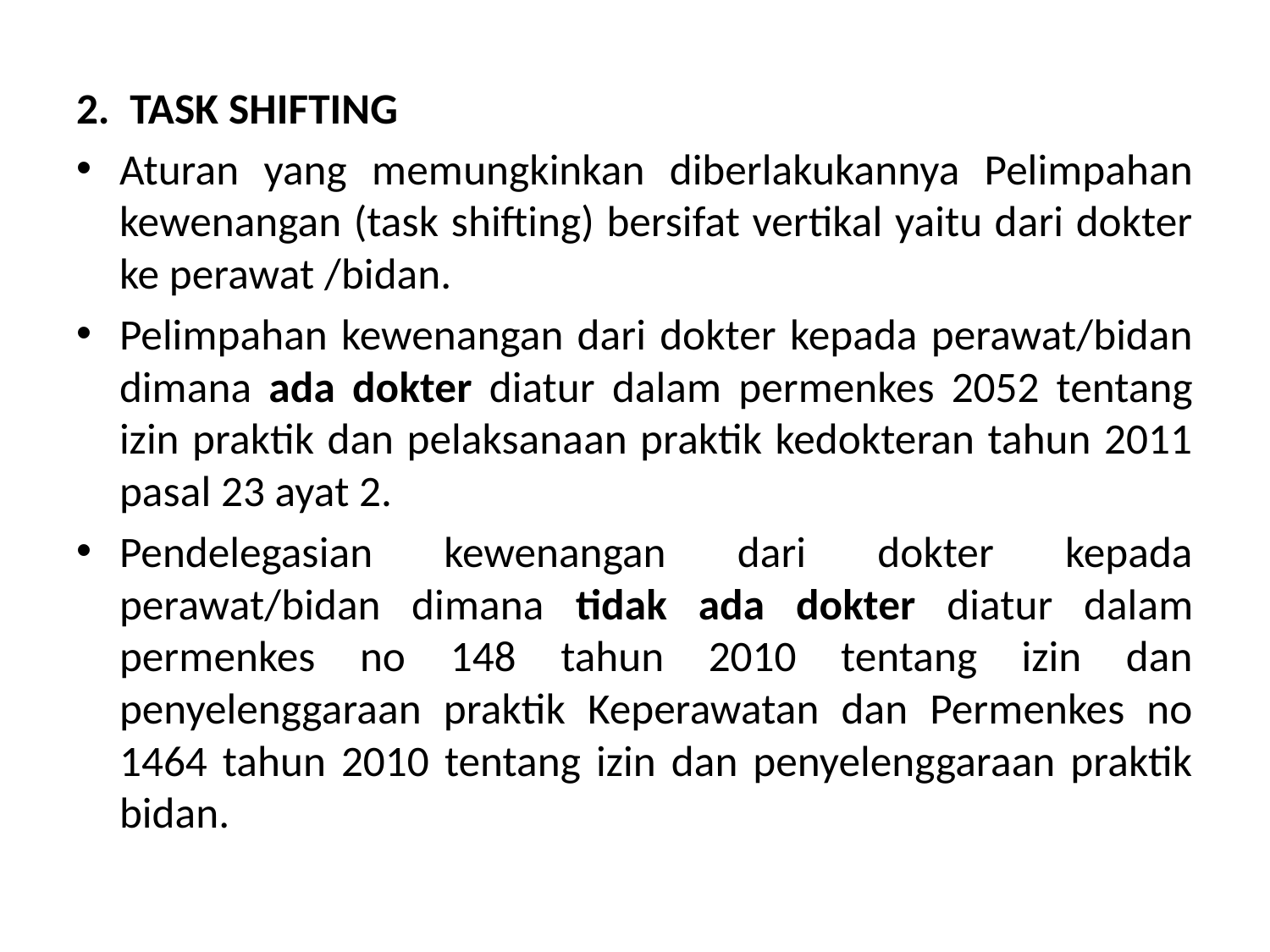

2.  TASK SHIFTING
Aturan yang memungkinkan diberlakukannya Pelimpahan kewenangan (task shifting) bersifat vertikal yaitu dari dokter ke perawat /bidan.
Pelimpahan kewenangan dari dokter kepada perawat/bidan dimana ada dokter diatur dalam permenkes 2052 tentang izin praktik dan pelaksanaan praktik kedokteran tahun 2011 pasal 23 ayat 2.
Pendelegasian kewenangan dari dokter kepada perawat/bidan dimana tidak ada dokter diatur dalam permenkes no 148 tahun 2010 tentang izin dan penyelenggaraan praktik Keperawatan dan Permenkes no 1464 tahun 2010 tentang izin dan penyelenggaraan praktik bidan.